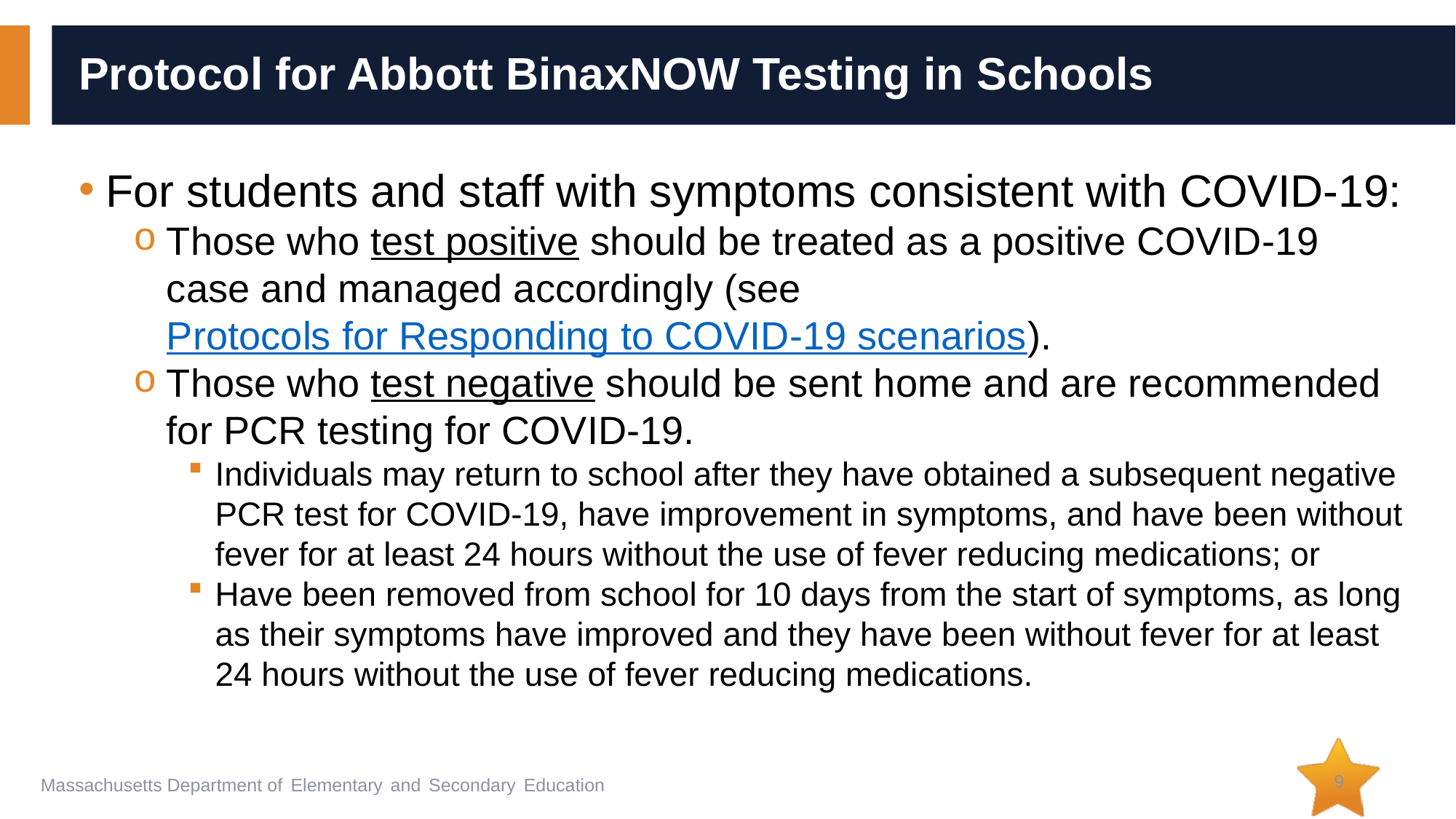

# Protocol for Abbott BinaxNOW Testing in Schools
For students and staff with symptoms consistent with COVID-19:
Those who test positive should be treated as a positive COVID-19 case and managed accordingly (see Protocols for Responding to COVID-19 scenarios).
Those who test negative should be sent home and are recommended for PCR testing for COVID-19.
Individuals may return to school after they have obtained a subsequent negative PCR test for COVID-19, have improvement in symptoms, and have been without fever for at least 24 hours without the use of fever reducing medications; or
Have been removed from school for 10 days from the start of symptoms, as long as their symptoms have improved and they have been without fever for at least 24 hours without the use of fever reducing medications.

9